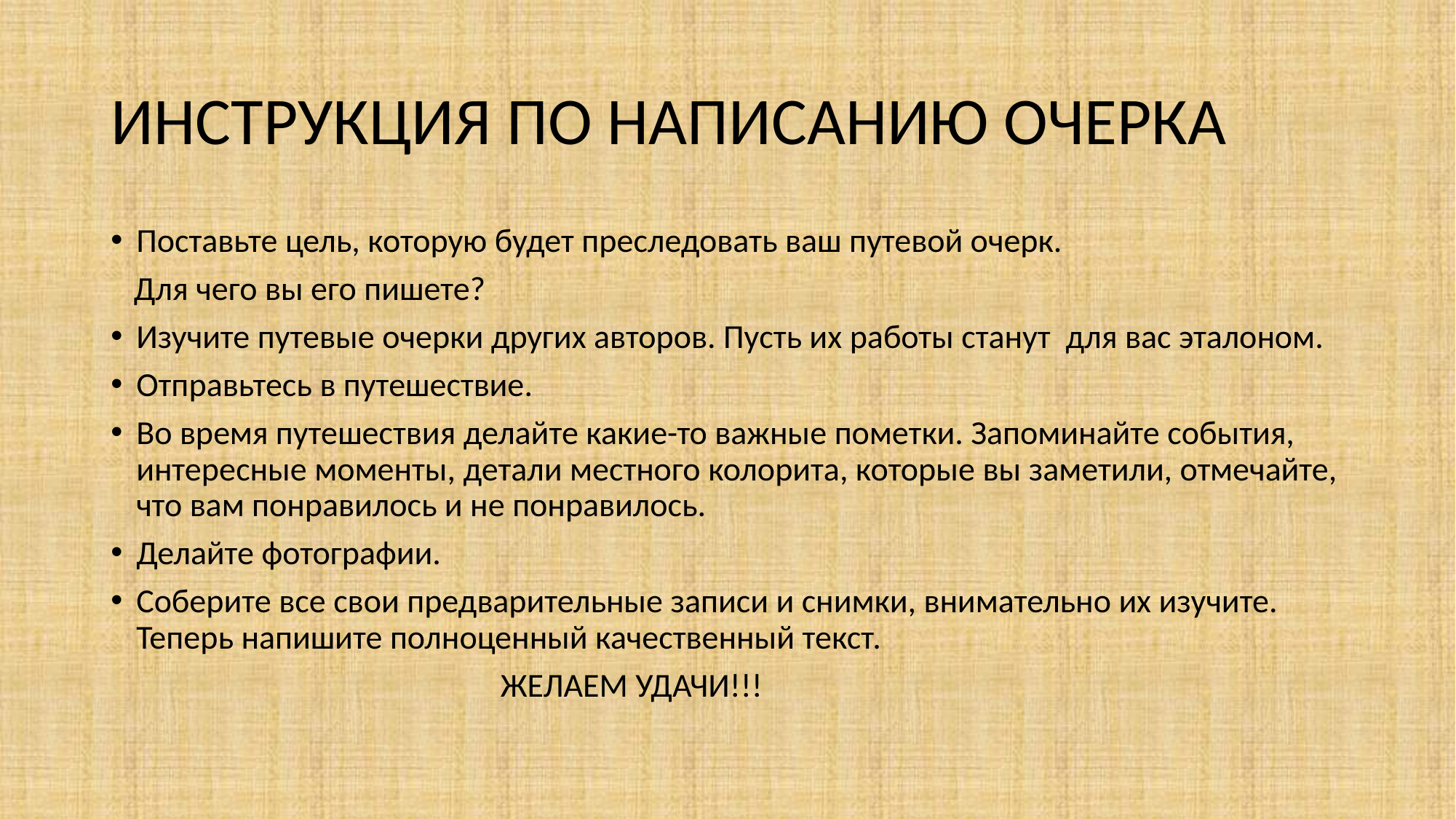

# ИНСТРУКЦИЯ ПО НАПИСАНИЮ ОЧЕРКА
Поставьте цель, которую будет преследовать ваш путевой очерк.
   Для чего вы его пишете?
Изучите путевые очерки других авторов. Пусть их работы станут  для вас эталоном.
Отправьтесь в путешествие.
Во время путешествия делайте какие-то важные пометки. Запоминайте события, интересные моменты, детали местного колорита, которые вы заметили, отмечайте, что вам понравилось и не понравилось.
Делайте фотографии.
Соберите все свои предварительные записи и снимки, внимательно их изучите. Теперь напишите полноценный качественный текст.
                                                   ЖЕЛАЕМ УДАЧИ!!!